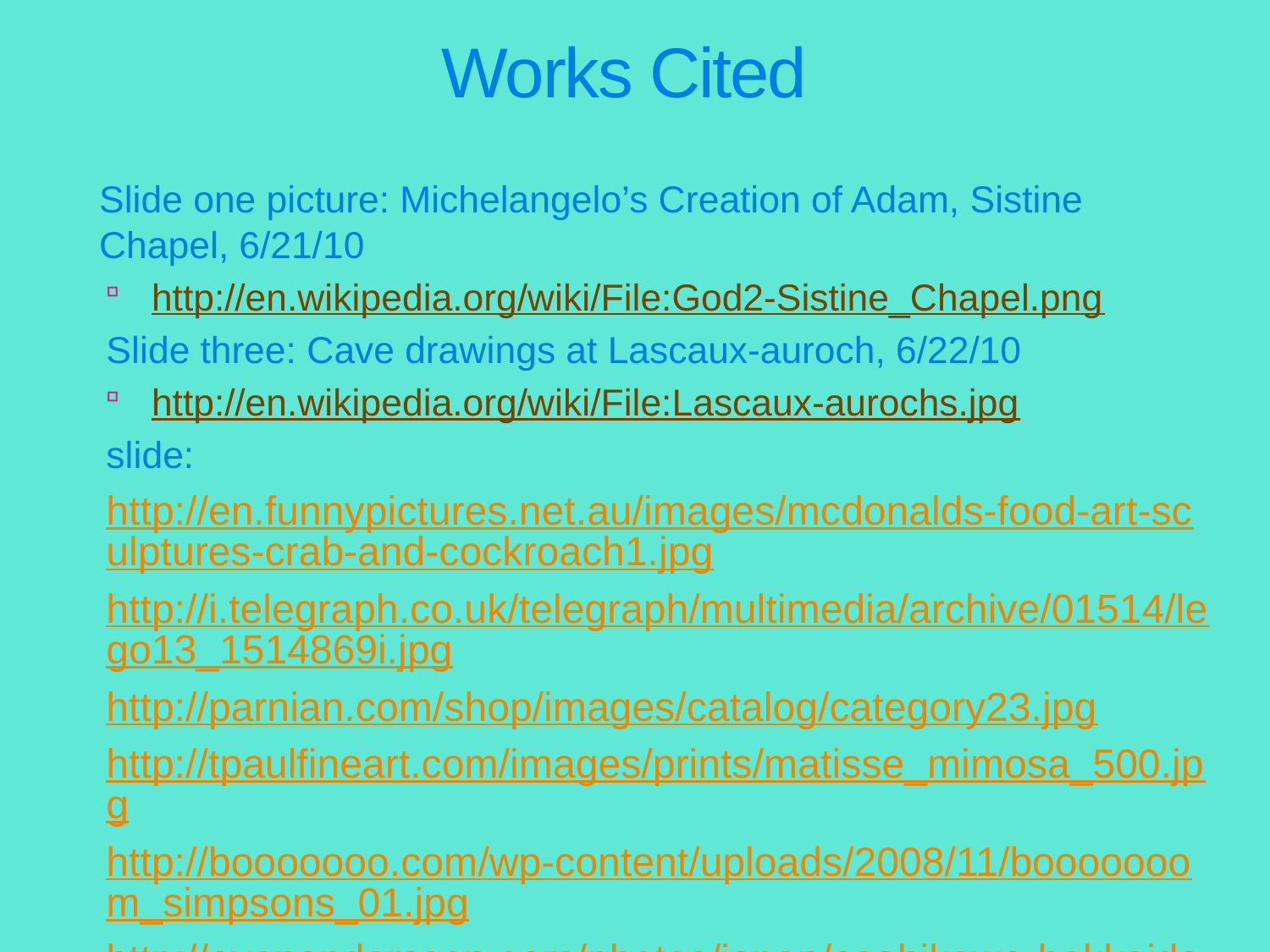

# Works Cited
	Slide one picture: Michelangelo’s Creation of Adam, Sistine Chapel, 6/21/10
http://en.wikipedia.org/wiki/File:God2-Sistine_Chapel.png
Slide three: Cave drawings at Lascaux-auroch, 6/22/10
http://en.wikipedia.org/wiki/File:Lascaux-aurochs.jpg
slide:
http://en.funnypictures.net.au/images/mcdonalds-food-art-sculptures-crab-and-cockroach1.jpg
http://i.telegraph.co.uk/telegraph/multimedia/archive/01514/lego13_1514869i.jpg
http://parnian.com/shop/images/catalog/category23.jpg
http://tpaulfineart.com/images/prints/matisse_mimosa_500.jpg
http://booooooo.com/wp-content/uploads/2008/11/booooooom_simpsons_01.jpg
http://evenandersson.com/photos/japan/asahikawa-hokkaido-folk-arts-crafts-village-dyeing-weaving-musem-kimono-dragon-large.jpg
http://www.glassart.net/artists/chandeliers/sunrise.jpg